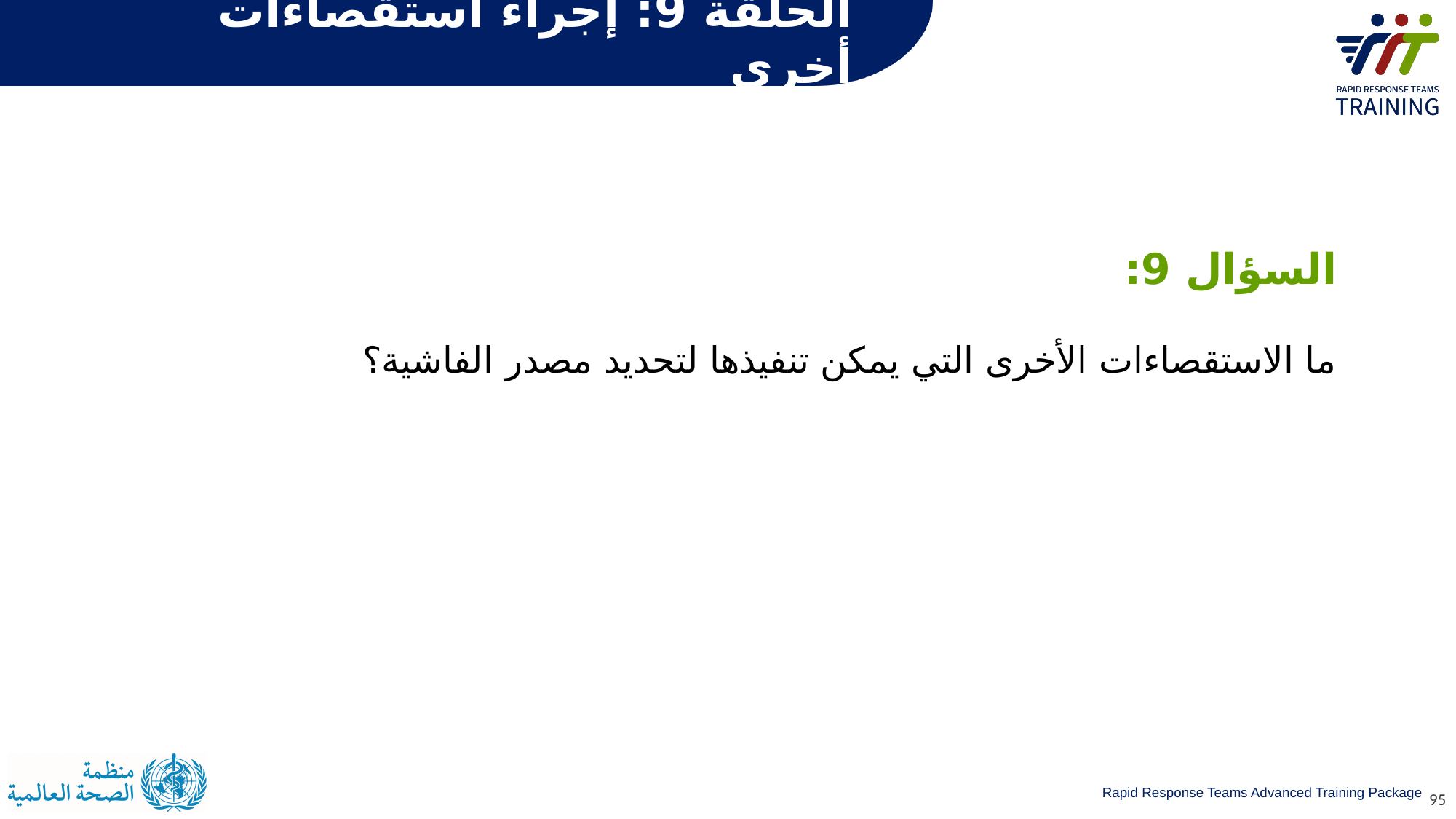

# الحلقة 9: إجراء استقصاءات أخرى
السؤال 9:

ما الاستقصاءات الأخرى التي يمكن تنفيذها لتحديد مصدر الفاشية؟